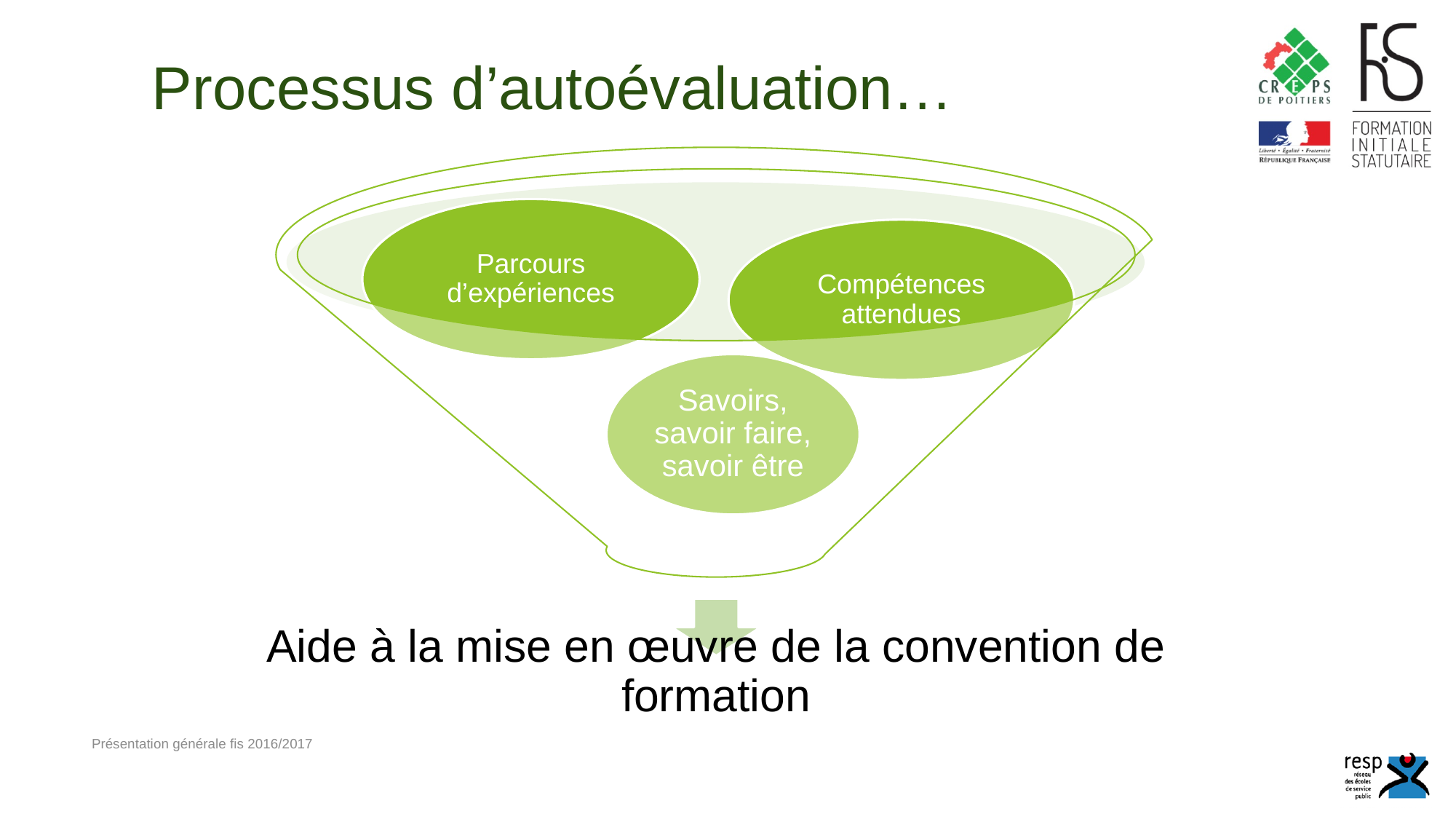

Processus d’autoévaluation…
Aide à la mise en œuvre de la convention de formation
Savoirs, savoir faire, savoir être
Parcours d’expériences
Compétences attendues
Présentation générale fis 2016/2017